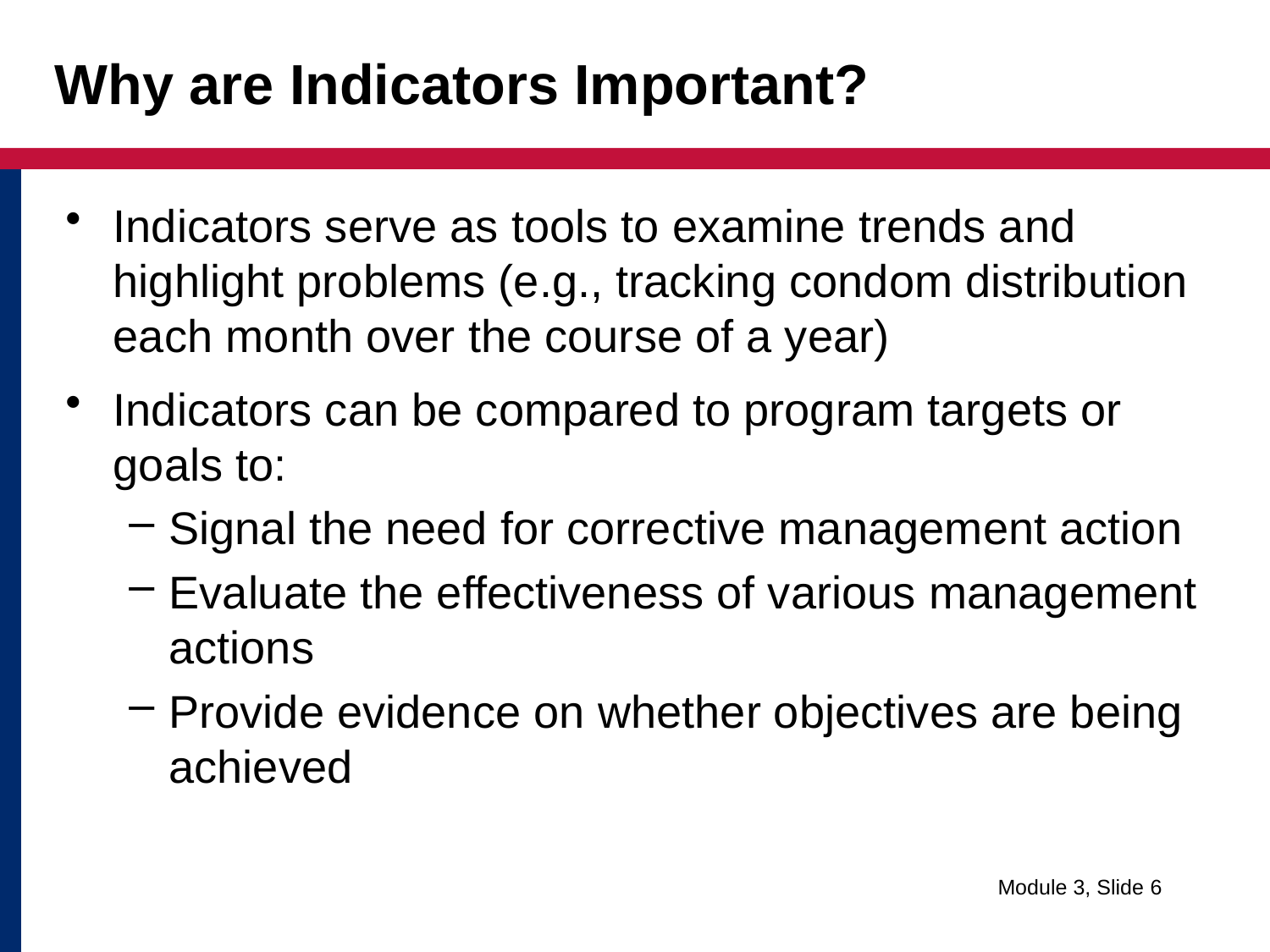

# Why are Indicators Important?
Indicators serve as tools to examine trends and highlight problems (e.g., tracking condom distribution each month over the course of a year)
Indicators can be compared to program targets or goals to:
Signal the need for corrective management action
Evaluate the effectiveness of various management actions
Provide evidence on whether objectives are being achieved

Module 3, Slide 6